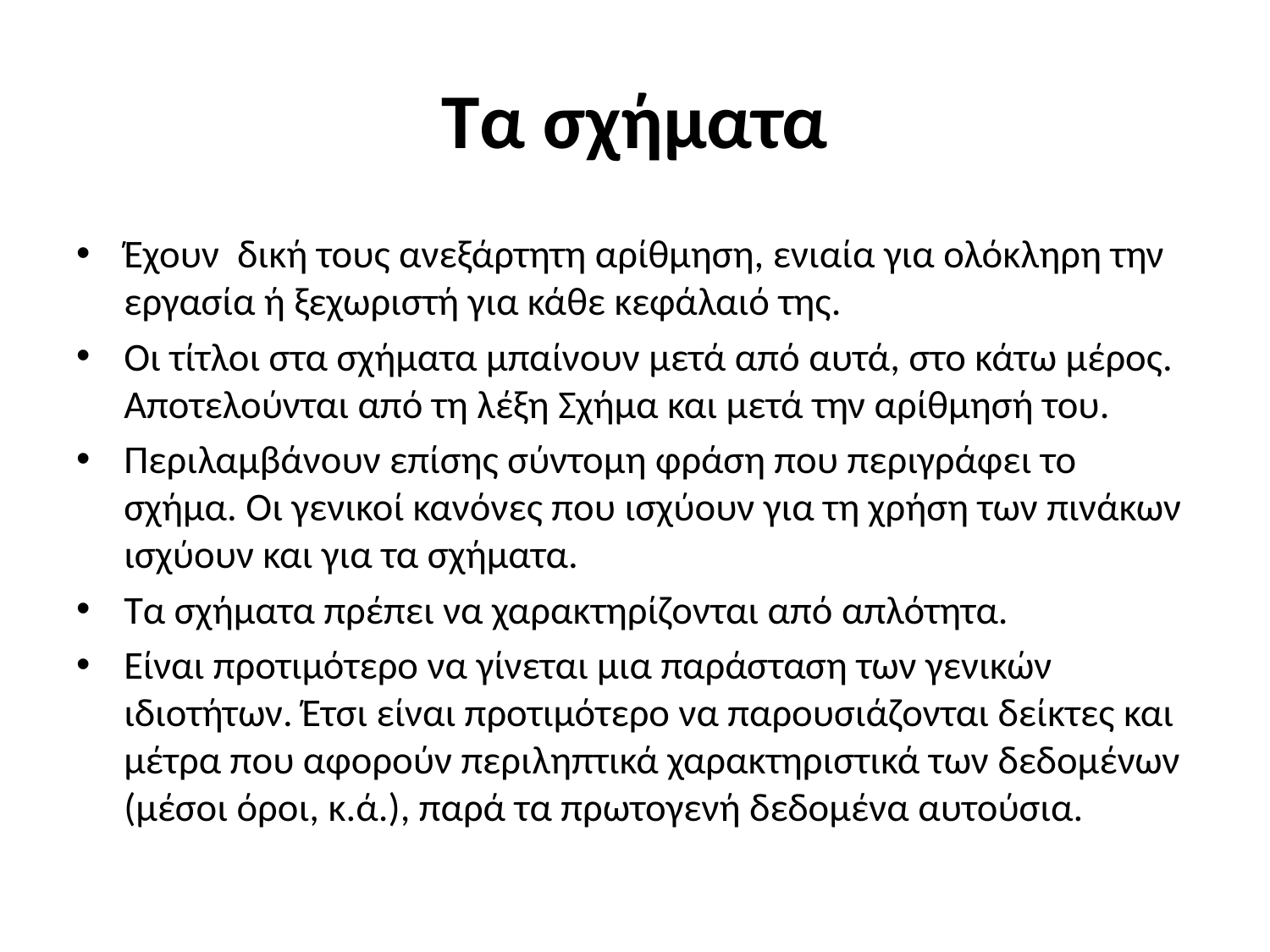

# Τα σχήματα
Έχουν  δική τους ανεξάρτητη αρίθμηση, ενιαία για ολόκληρη την εργασία ή ξεχωριστή για κάθε κεφάλαιό της.
Οι τίτλοι στα σχήματα μπαίνουν μετά από αυτά, στο κάτω μέρος. Αποτελούνται από τη λέξη Σχήμα και μετά την αρίθμησή του.
Περιλαμβάνουν επίσης σύντομη φράση που περιγράφει το σχήμα. Οι γενικοί κανόνες που ισχύουν για τη χρήση των πινάκων ισχύουν και για τα σχήματα.
Τα σχήματα πρέπει να χαρακτηρίζονται από απλότητα.
Είναι προτιμότερο να γίνεται μια παράσταση των γενικών ιδιοτήτων. Έτσι είναι προτιμότερο να παρουσιάζονται δείκτες και μέτρα που αφορούν περιληπτικά χαρακτηριστικά των δεδομένων (μέσοι όροι, κ.ά.), παρά τα πρωτογενή δεδομένα αυτούσια.